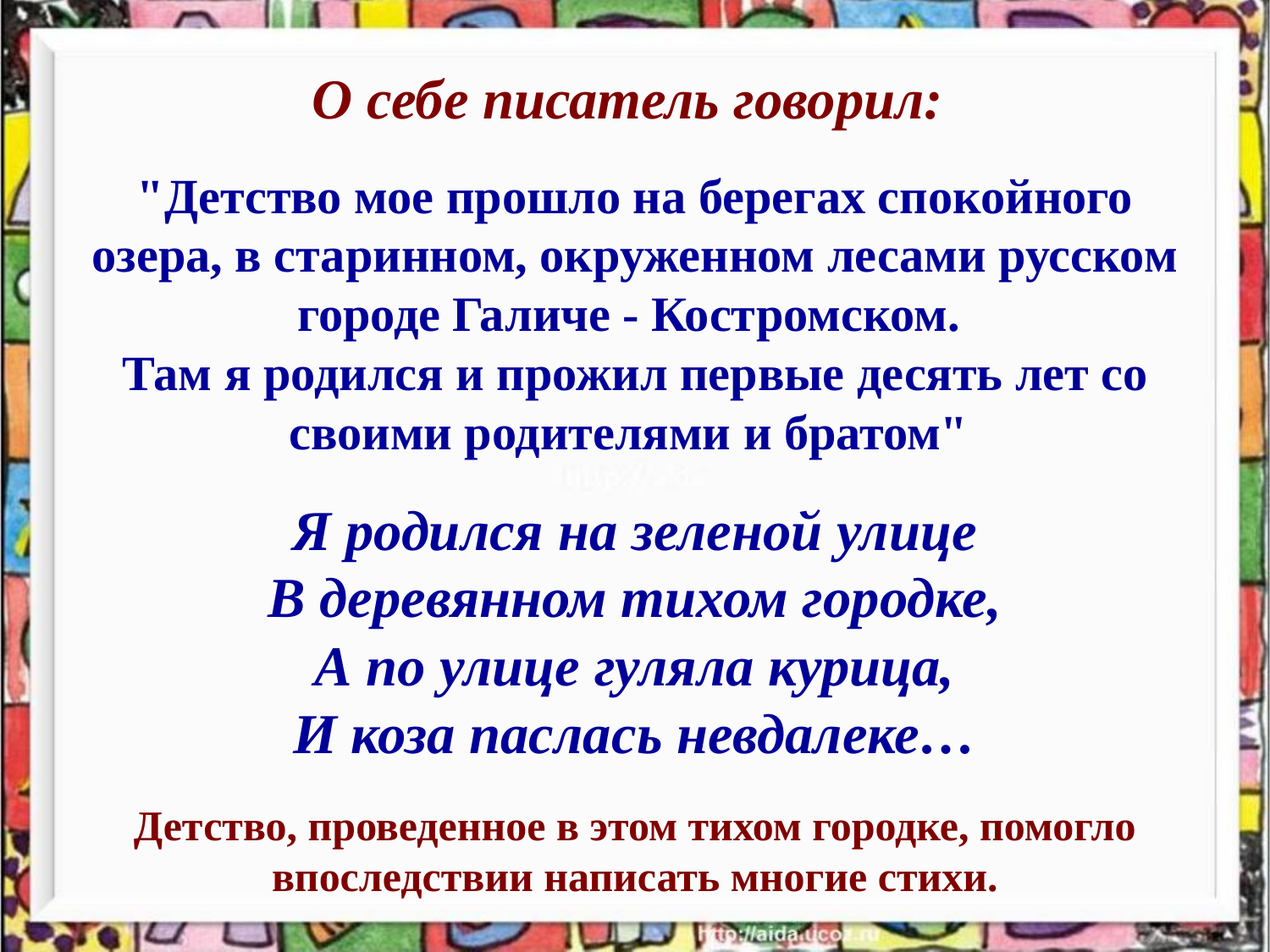

О себе писатель говорил:

"Детство мое прошло на берегах спокойного озера, в старинном, окруженном лесами русском городе Галиче - Костромском.
Там я родился и прожил первые десять лет со своими родителями и братом"

Я родился на зеленой улице
В деревянном тихом городке,
А по улице гуляла курица,
И коза паслась невдалеке…

Детство, проведенное в этом тихом городке, помогло впоследствии написать многие стихи.